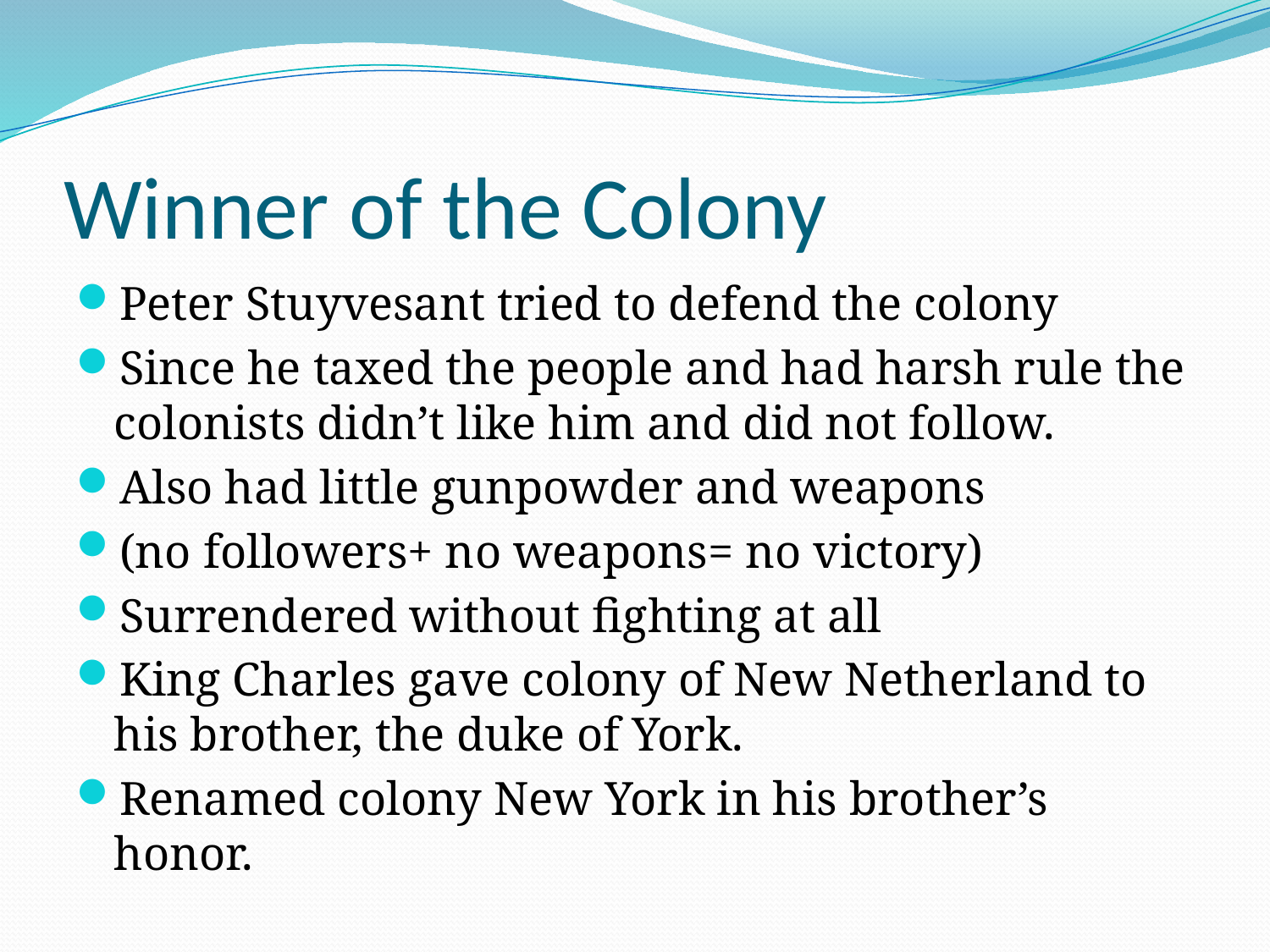

# Winner of the Colony
Peter Stuyvesant tried to defend the colony
Since he taxed the people and had harsh rule the colonists didn’t like him and did not follow.
Also had little gunpowder and weapons
(no followers+ no weapons= no victory)
Surrendered without fighting at all
King Charles gave colony of New Netherland to his brother, the duke of York.
Renamed colony New York in his brother’s honor.